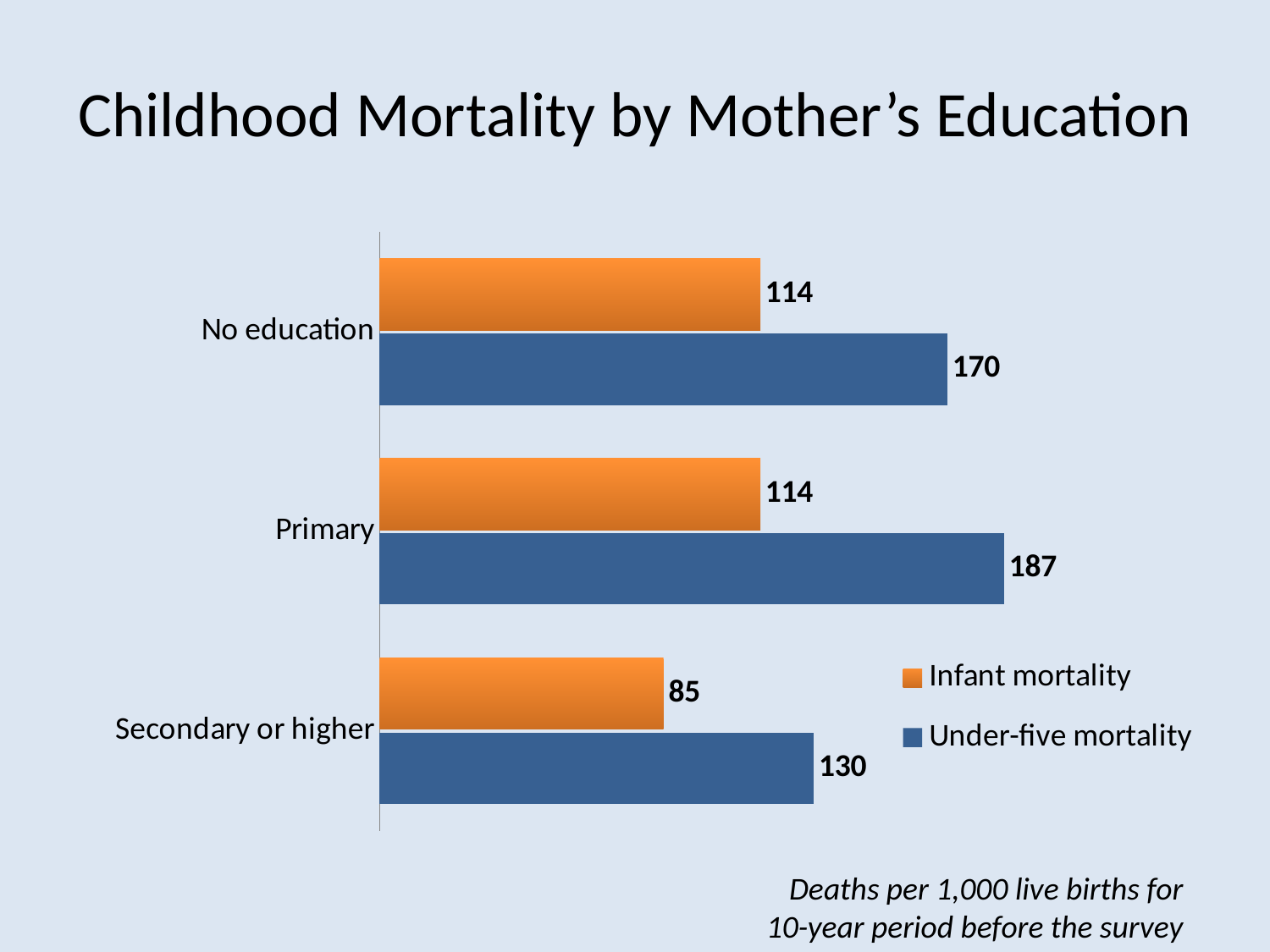

# Childhood Mortality by Mother’s Education

### Chart

| Category | Under-five mortality | Infant mortality |
|---|---|---|
| Secondary or higher | 130.0 | 85.0 |
| Primary | 187.0 | 114.0 |
| No education | 170.0 | 114.0 |
Deaths per 1,000 live births for 10-year period before the survey